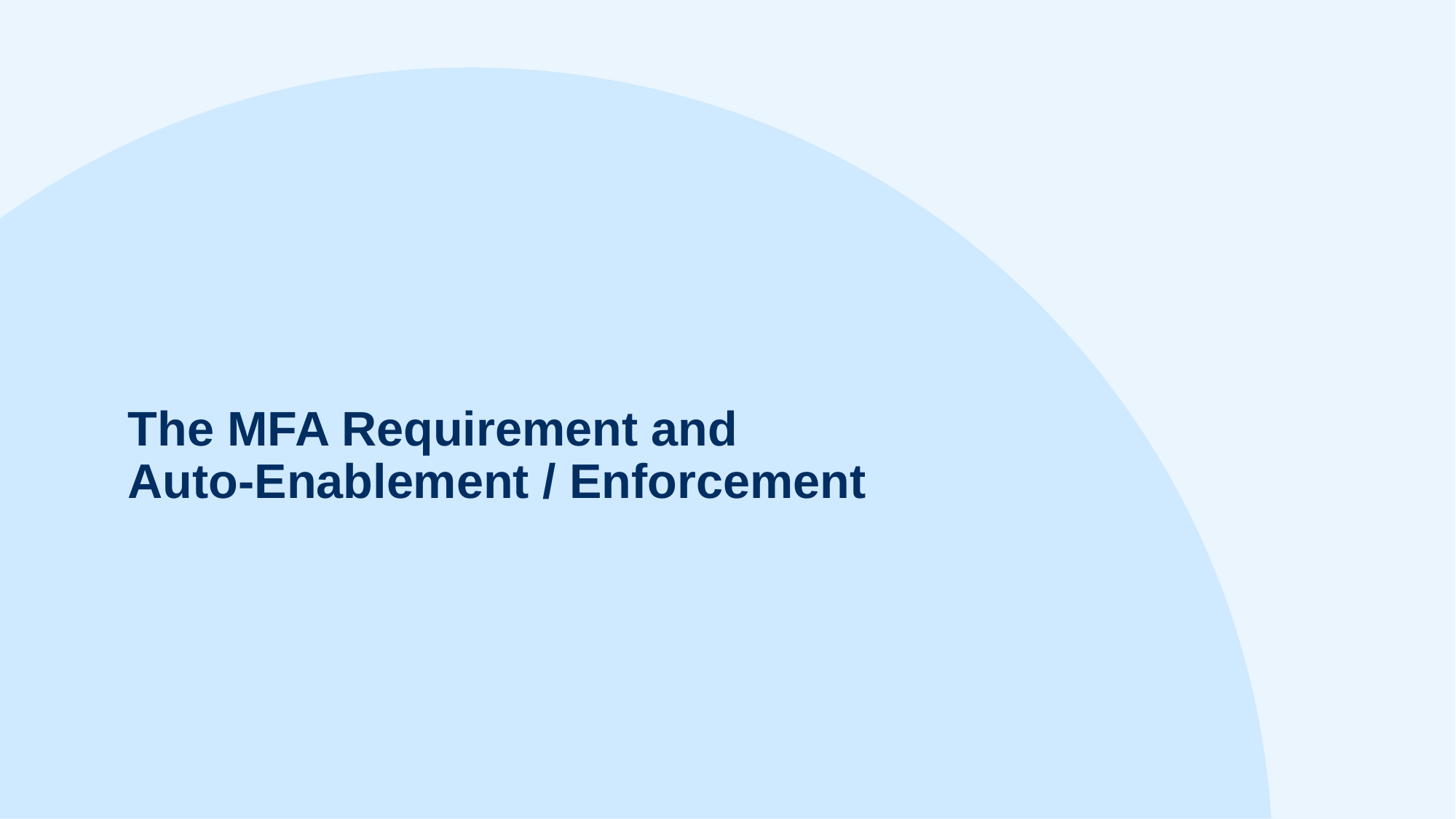

# The MFA Requirement and                Auto-Enablement / Enforcement